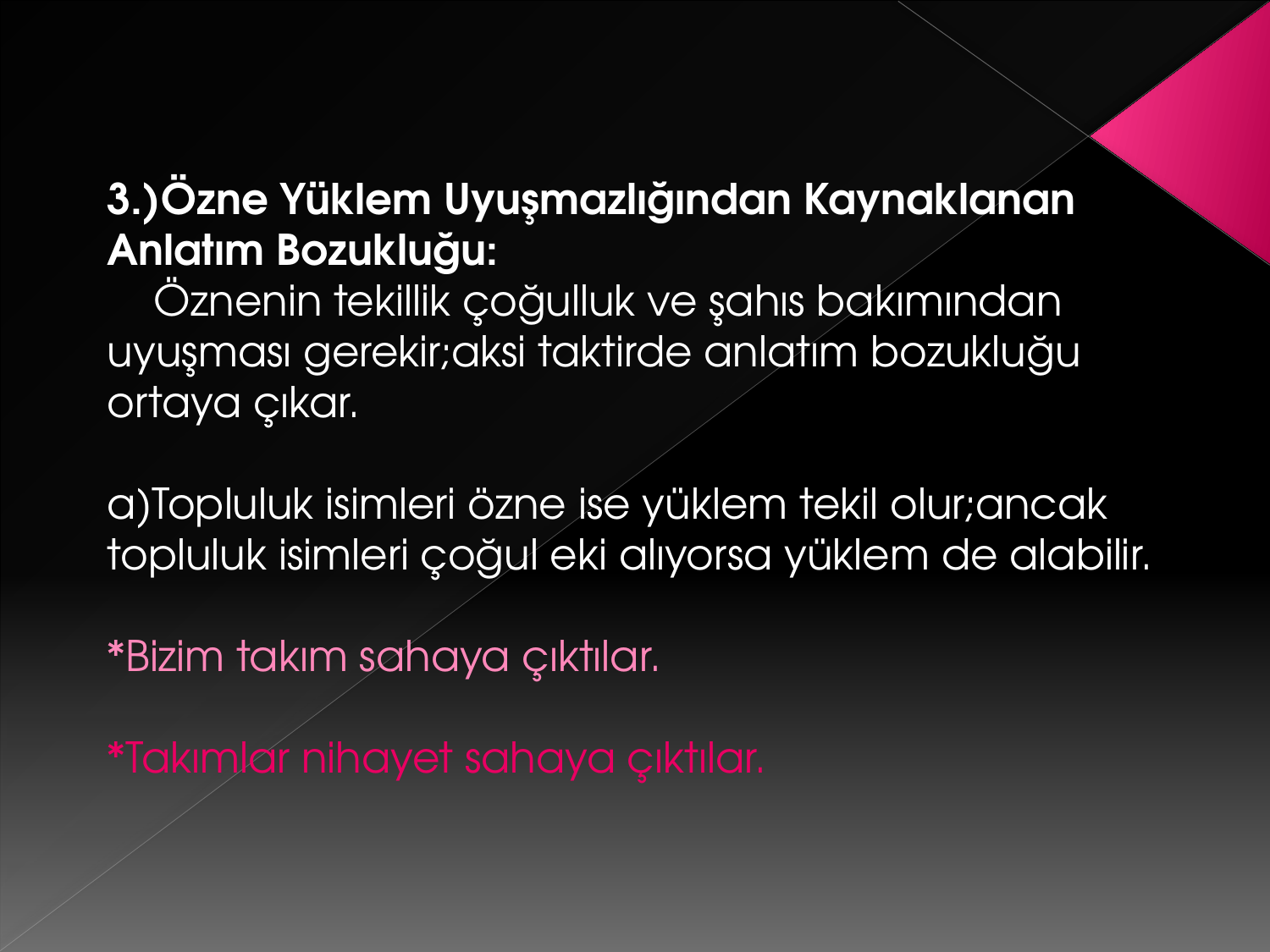

3.)Özne Yüklem Uyuşmazlığından Kaynaklanan Anlatım Bozukluğu:
    Öznenin tekillik çoğulluk ve şahıs bakımından uyuşması gerekir;aksi taktirde anlatım bozukluğu ortaya çıkar.
a)Topluluk isimleri özne ise yüklem tekil olur;ancak topluluk isimleri çoğul eki alıyorsa yüklem de alabilir.
*Bizim takım sahaya çıktılar.
*Takımlar nihayet sahaya çıktılar.